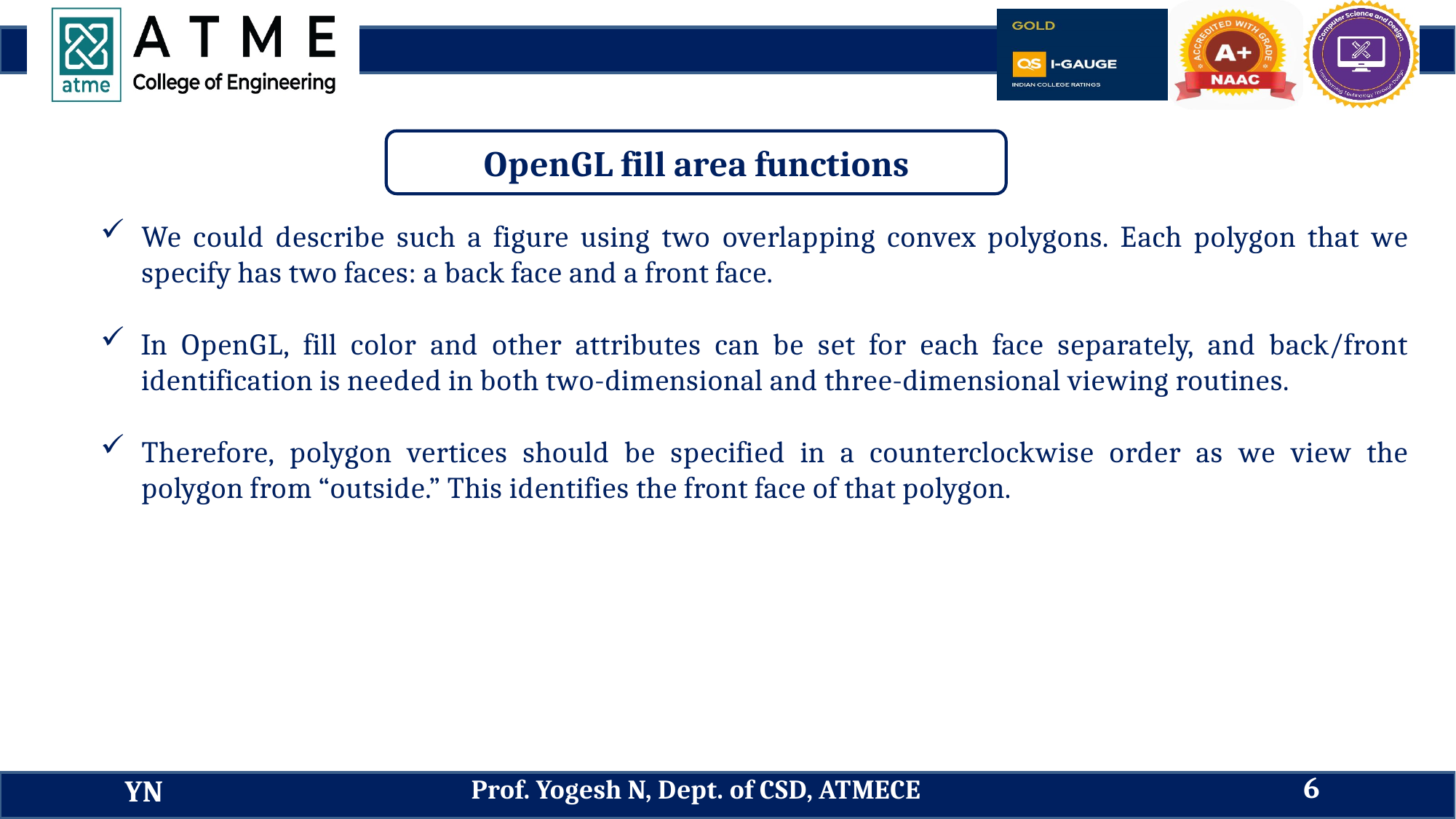

OpenGL fill area functions
We could describe such a figure using two overlapping convex polygons. Each polygon that we specify has two faces: a back face and a front face.

In OpenGL, fill color and other attributes can be set for each face separately, and back/front identification is needed in both two-dimensional and three-dimensional viewing routines.

Therefore, polygon vertices should be specified in a counterclockwise order as we view the polygon from “outside.” This identifies the front face of that polygon.

6
Prof. Yogesh N, Dept. of CSD, ATMECE
YN